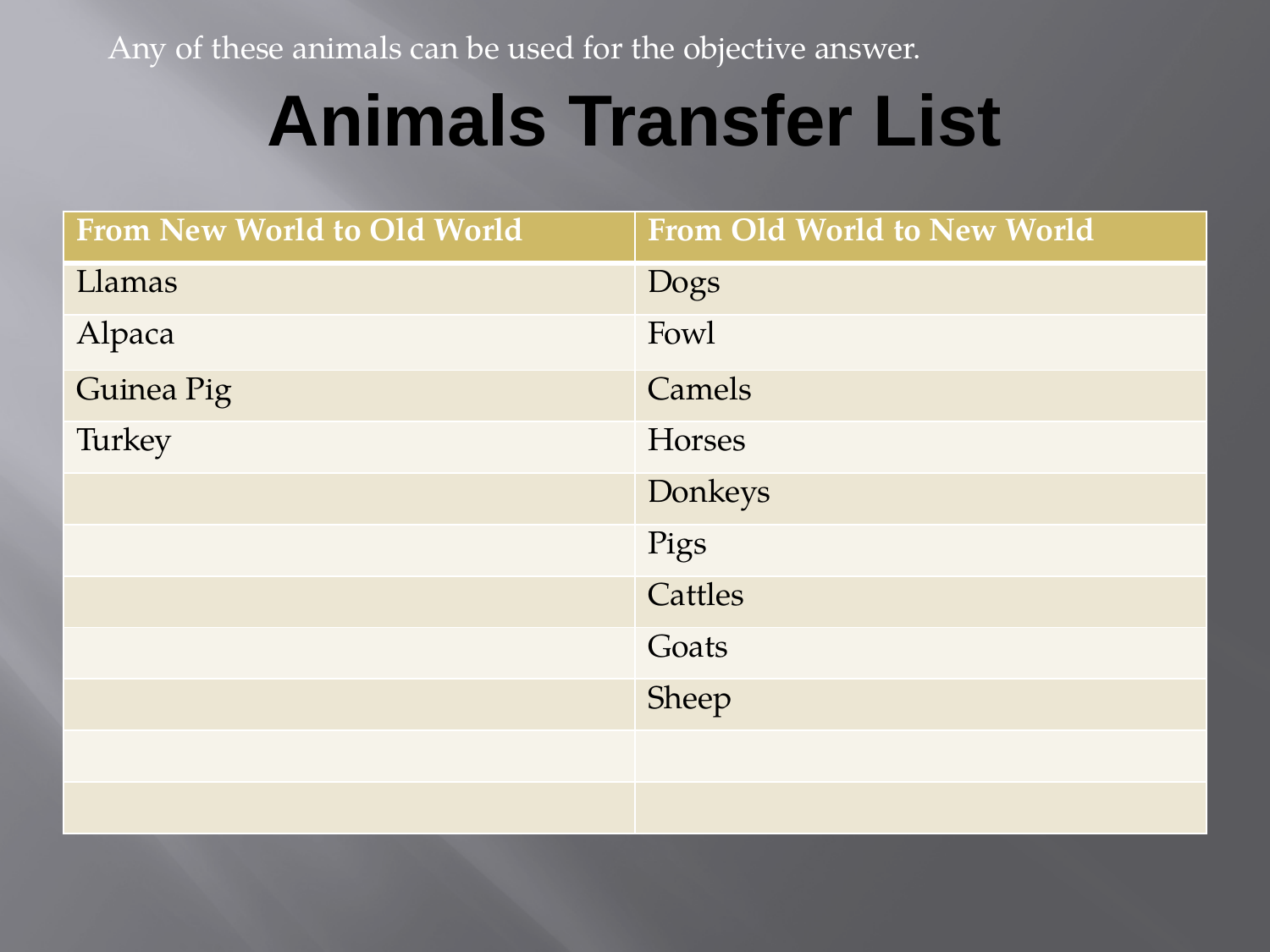

Any of these animals can be used for the objective answer.
# Animals Transfer List
| From New World to Old World | From Old World to New World |
| --- | --- |
| Llamas | Dogs |
| Alpaca | Fowl |
| Guinea Pig | Camels |
| Turkey | Horses |
|  | Donkeys |
|  | Pigs |
|  | Cattles |
|  | Goats |
|  | Sheep |
|  |  |
|  |  |